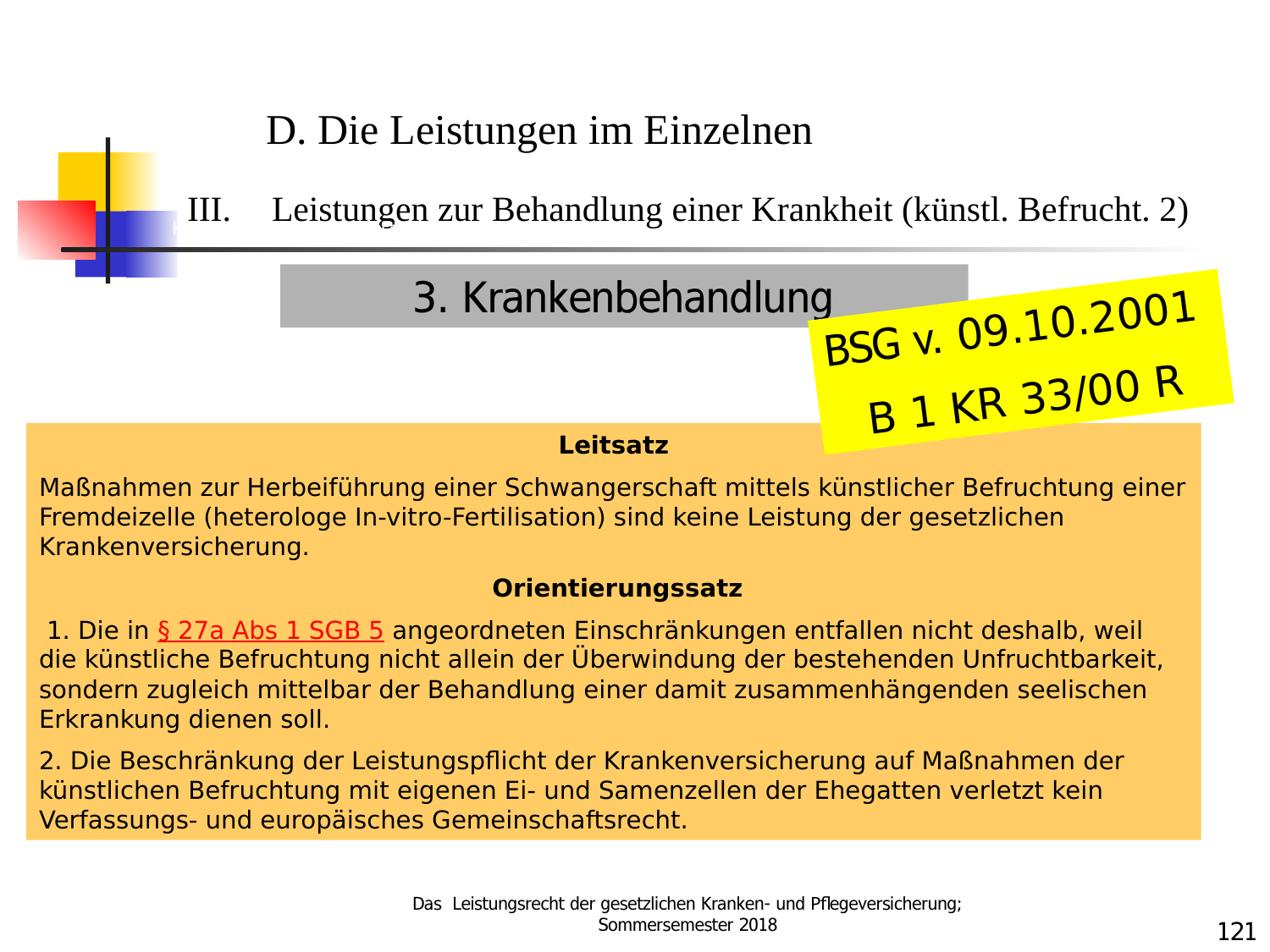

Krankenbehandlung 2 (künstl. Befrucht.)
D. Die Leistungen im Einzelnen

Leistungen zur Behandlung einer Krankheit (künstl. Befrucht. 2)
3. Krankenbehandlung
BSG v. 09.10.2001
B 1 KR 33/00 R
Leitsatz
Maßnahmen zur Herbeiführung einer Schwangerschaft mittels künstlicher Befruchtung einer Fremdeizelle (heterologe In-vitro-Fertilisation) sind keine Leistung der gesetzlichen Krankenversicherung.
 Orientierungssatz
 1. Die in § 27a Abs 1 SGB 5 angeordneten Einschränkungen entfallen nicht deshalb, weil die künstliche Befruchtung nicht allein der Überwindung der bestehenden Unfruchtbarkeit, sondern zugleich mittelbar der Behandlung einer damit zusammenhängenden seelischen Erkrankung dienen soll.
2. Die Beschränkung der Leistungspflicht der Krankenversicherung auf Maßnahmen der künstlichen Befruchtung mit eigenen Ei- und Samenzellen der Ehegatten verletzt kein Verfassungs- und europäisches Gemeinschaftsrecht.
Krankheit
Das  Leistungsrecht der gesetzlichen Kranken- und Pflegeversicherung; Sommersemester 2018
121